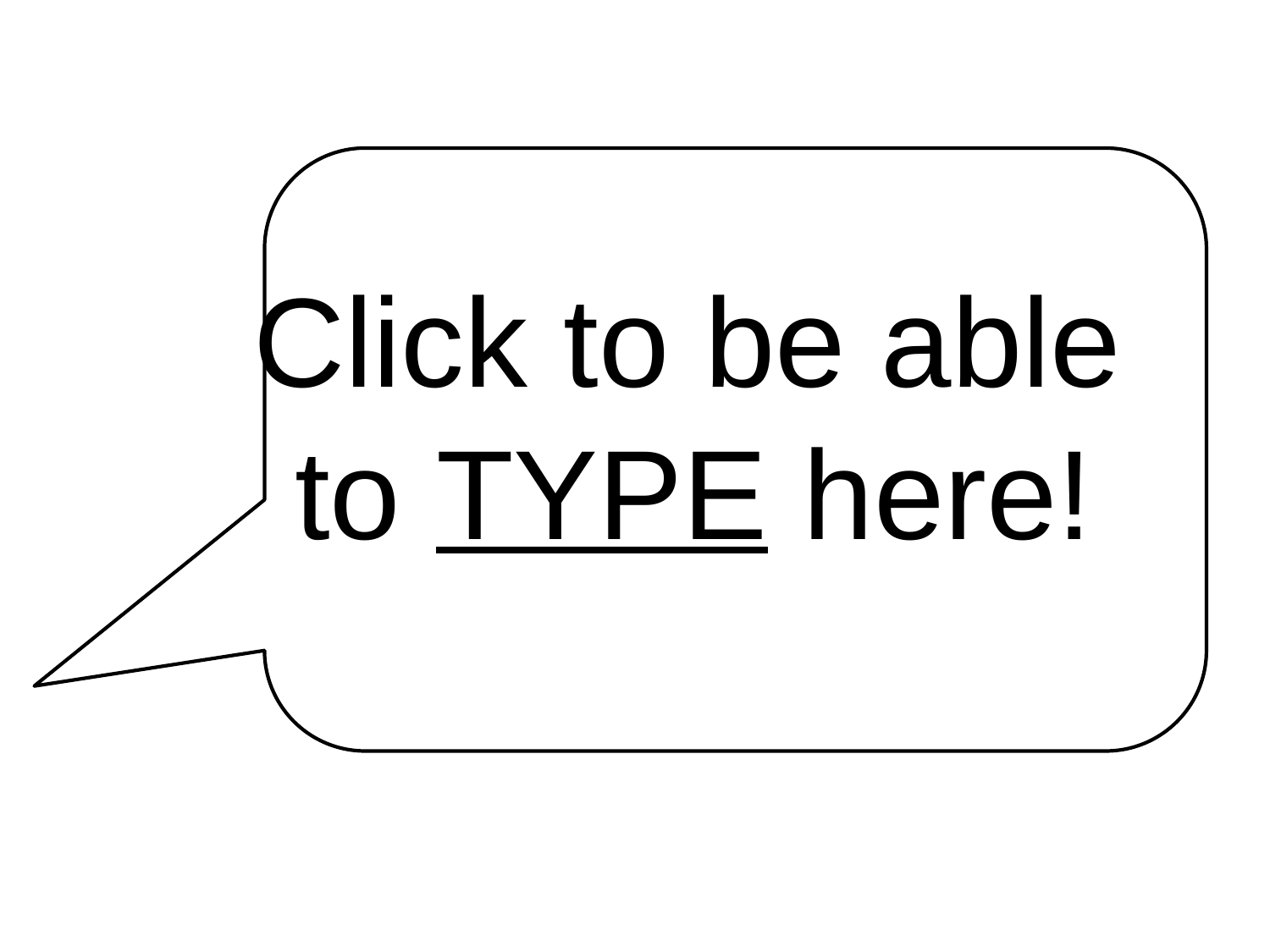

Click to be able to TYPE here!